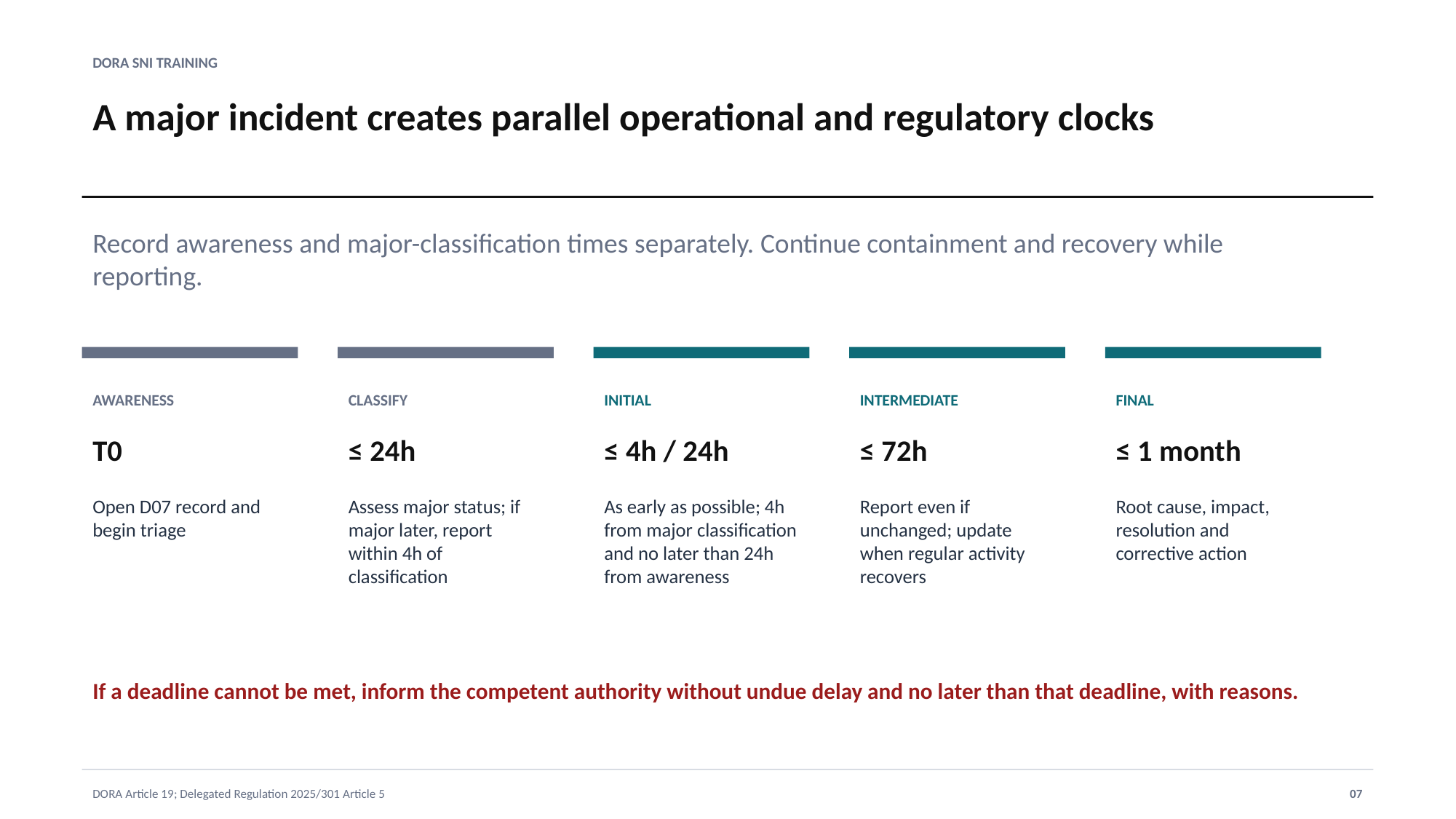

DORA SNI TRAINING
A major incident creates parallel operational and regulatory clocks

Record awareness and major-classification times separately. Continue containment and recovery while reporting.

AWARENESS
CLASSIFY
INITIAL
INTERMEDIATE
FINAL
T0
≤ 24h
≤ 4h / 24h
≤ 72h
≤ 1 month
Open D07 record and begin triage
Assess major status; if major later, report within 4h of classification
As early as possible; 4h from major classification and no later than 24h from awareness
Report even if unchanged; update when regular activity recovers
Root cause, impact, resolution and corrective action
If a deadline cannot be met, inform the competent authority without undue delay and no later than that deadline, with reasons.

DORA Article 19; Delegated Regulation 2025/301 Article 5
07